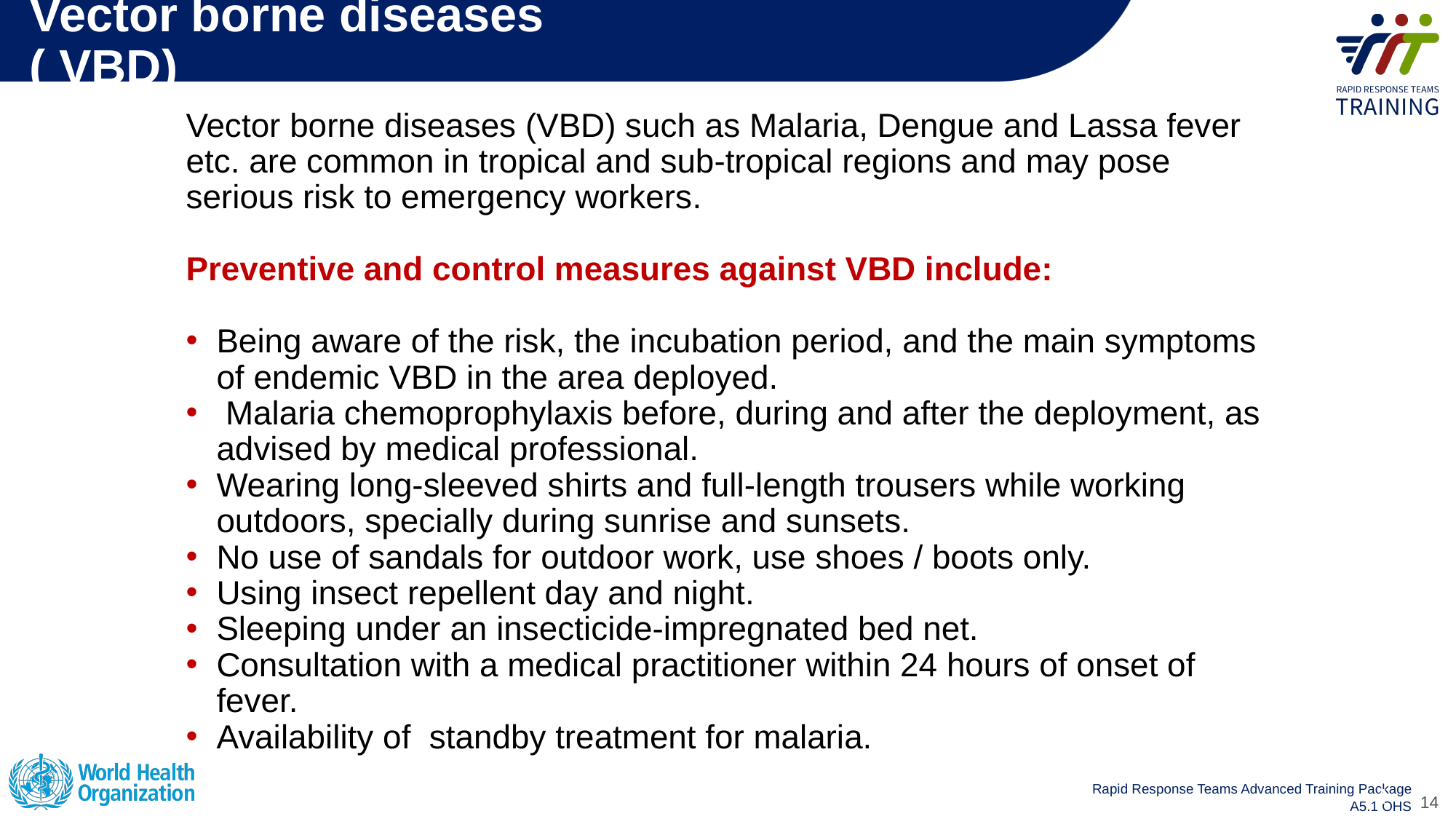

Vector borne diseases ( VBD)
Vector borne diseases (VBD) such as Malaria, Dengue and Lassa fever etc. are common in tropical and sub-tropical regions and may pose serious risk to emergency workers.

Preventive and control measures against VBD include:

Being aware of the risk, the incubation period, and the main symptoms of endemic VBD in the area deployed.
 Malaria chemoprophylaxis before, during and after the deployment, as advised by medical professional.
Wearing long-sleeved shirts and full-length trousers while working outdoors, specially during sunrise and sunsets.
No use of sandals for outdoor work, use shoes / boots only.
Using insect repellent day and night.
Sleeping under an insecticide-impregnated bed net.
Consultation with a medical practitioner within 24 hours of onset of fever.
Availability of  standby treatment for malaria.
14